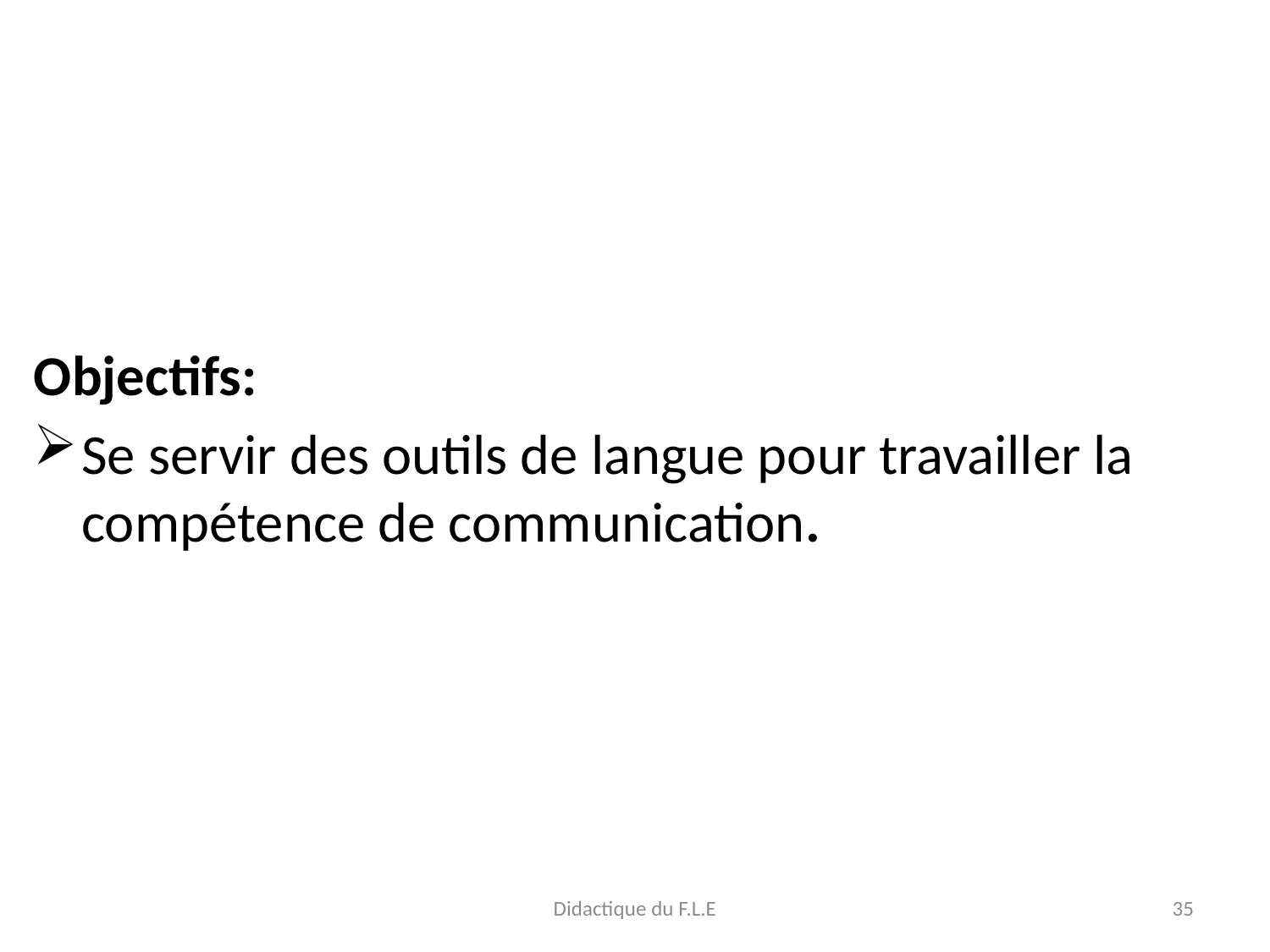

Objectifs:
Se servir des outils de langue pour travailler la compétence de communication.

Didactique du F.L.E
35